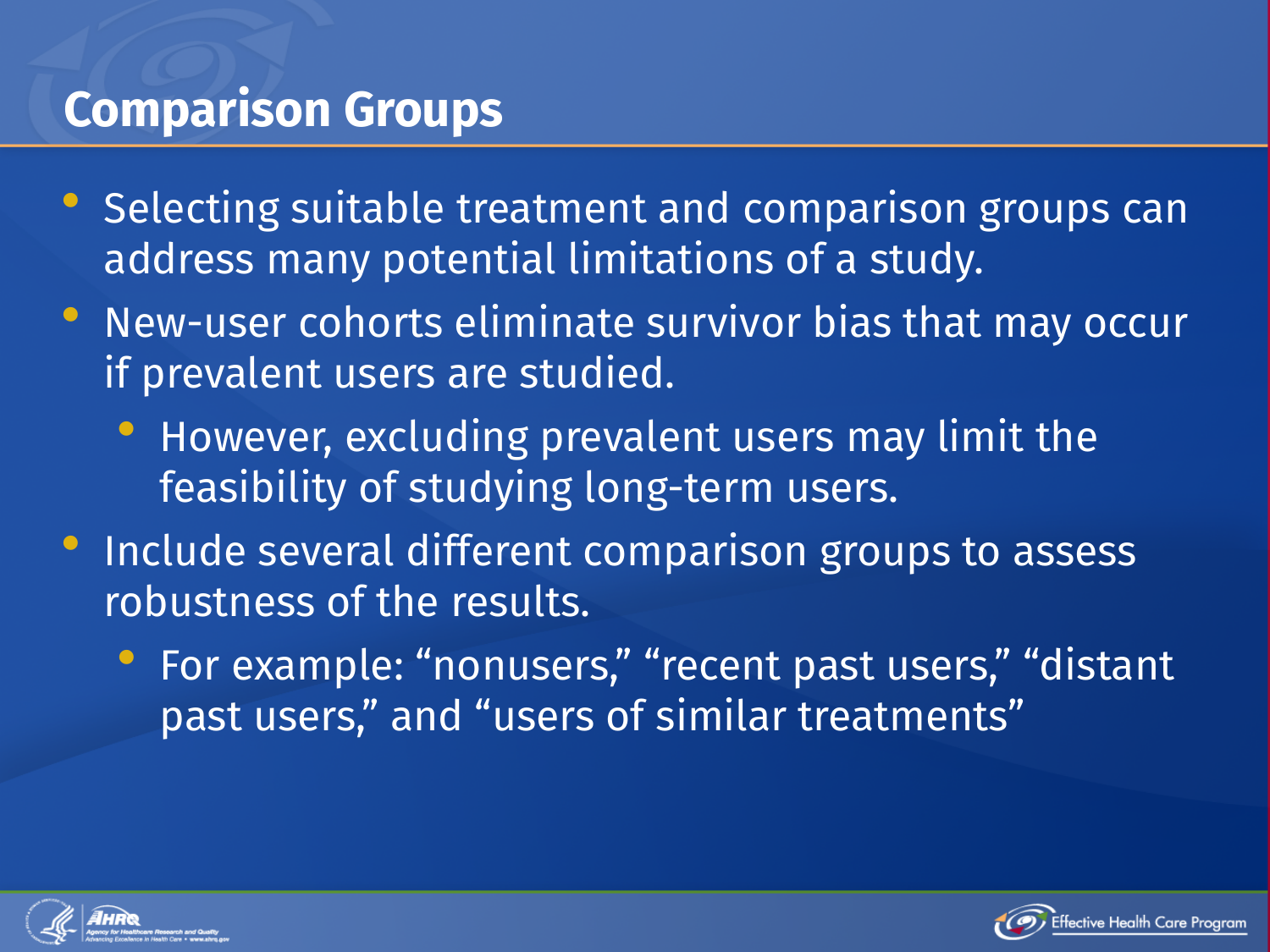

# Comparison Groups
Selecting suitable treatment and comparison groups can address many potential limitations of a study.
New-user cohorts eliminate survivor bias that may occur if prevalent users are studied.
However, excluding prevalent users may limit the feasibility of studying long-term users.
Include several different comparison groups to assess robustness of the results.
For example: “nonusers,” “recent past users,” “distant past users,” and “users of similar treatments”